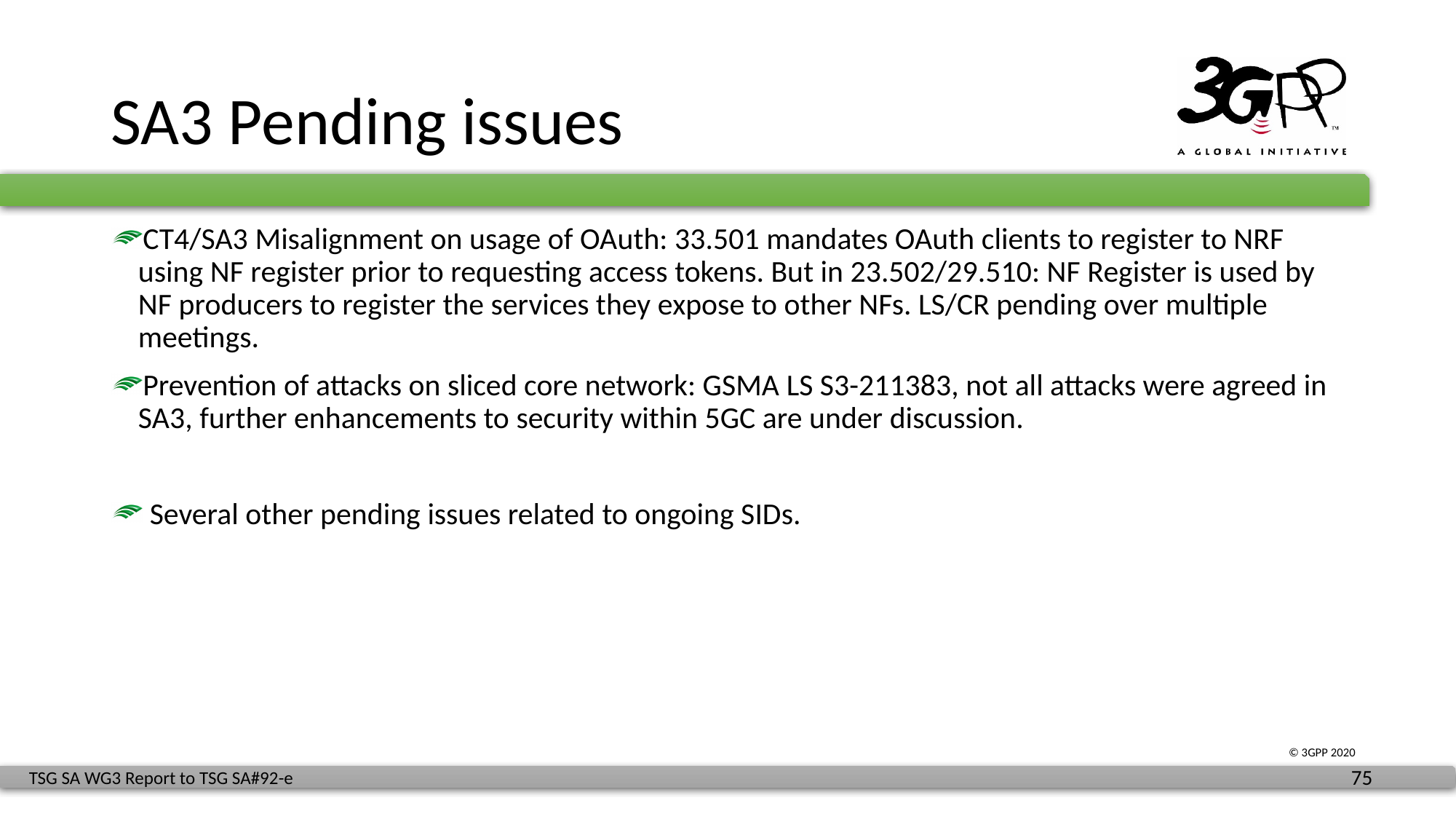

# SA3 Pending issues
CT4/SA3 Misalignment on usage of OAuth: 33.501 mandates OAuth clients to register to NRF using NF register prior to requesting access tokens. But in 23.502/29.510: NF Register is used by NF producers to register the services they expose to other NFs. LS/CR pending over multiple meetings.
Prevention of attacks on sliced core network: GSMA LS S3-211383, not all attacks were agreed in SA3, further enhancements to security within 5GC are under discussion.

 Several other pending issues related to ongoing SIDs.